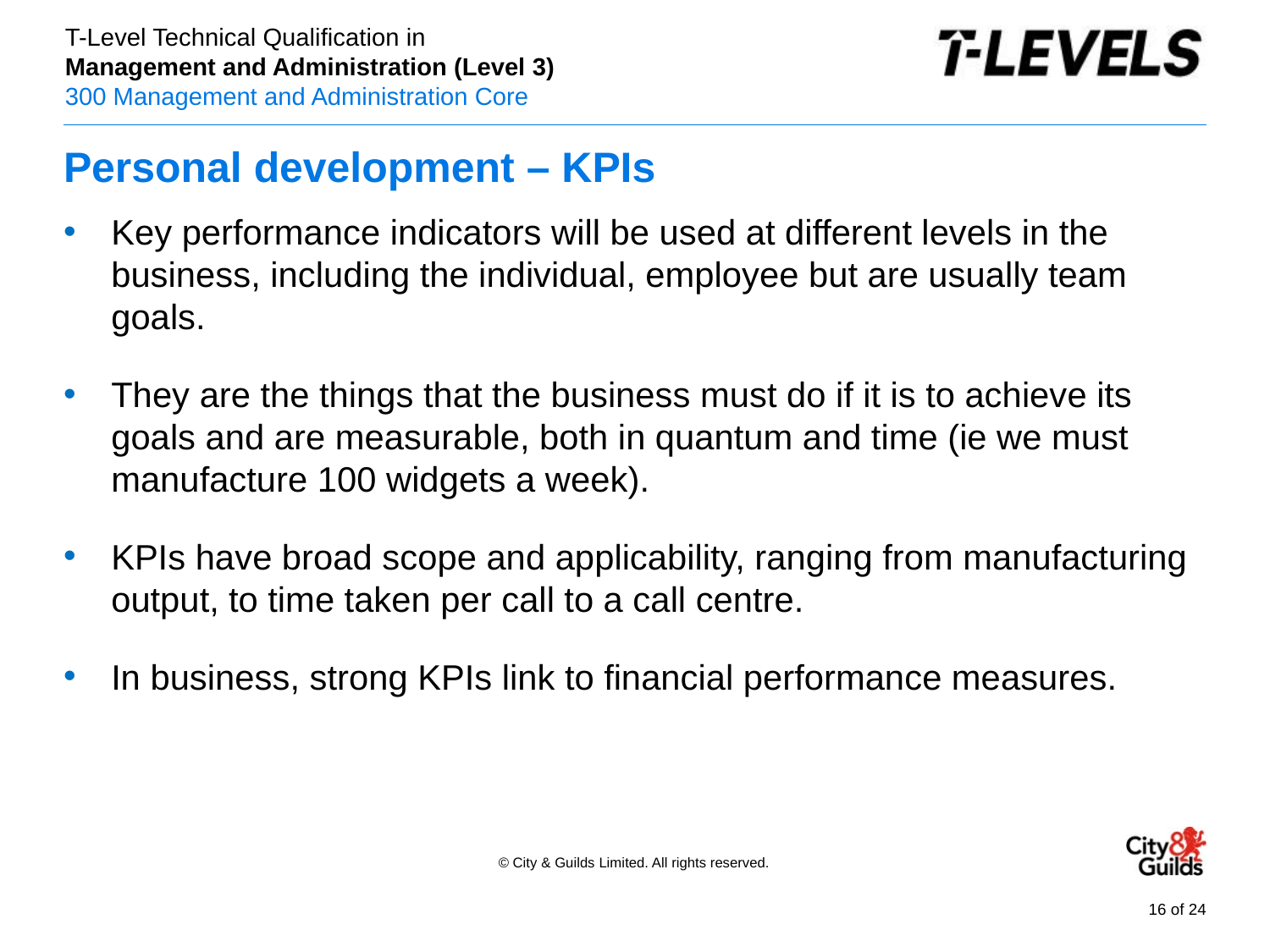

# Personal development – KPIs
Key performance indicators will be used at different levels in the business, including the individual, employee but are usually team goals.
They are the things that the business must do if it is to achieve its goals and are measurable, both in quantum and time (ie we must manufacture 100 widgets a week).
KPIs have broad scope and applicability, ranging from manufacturing output, to time taken per call to a call centre.
In business, strong KPIs link to financial performance measures.